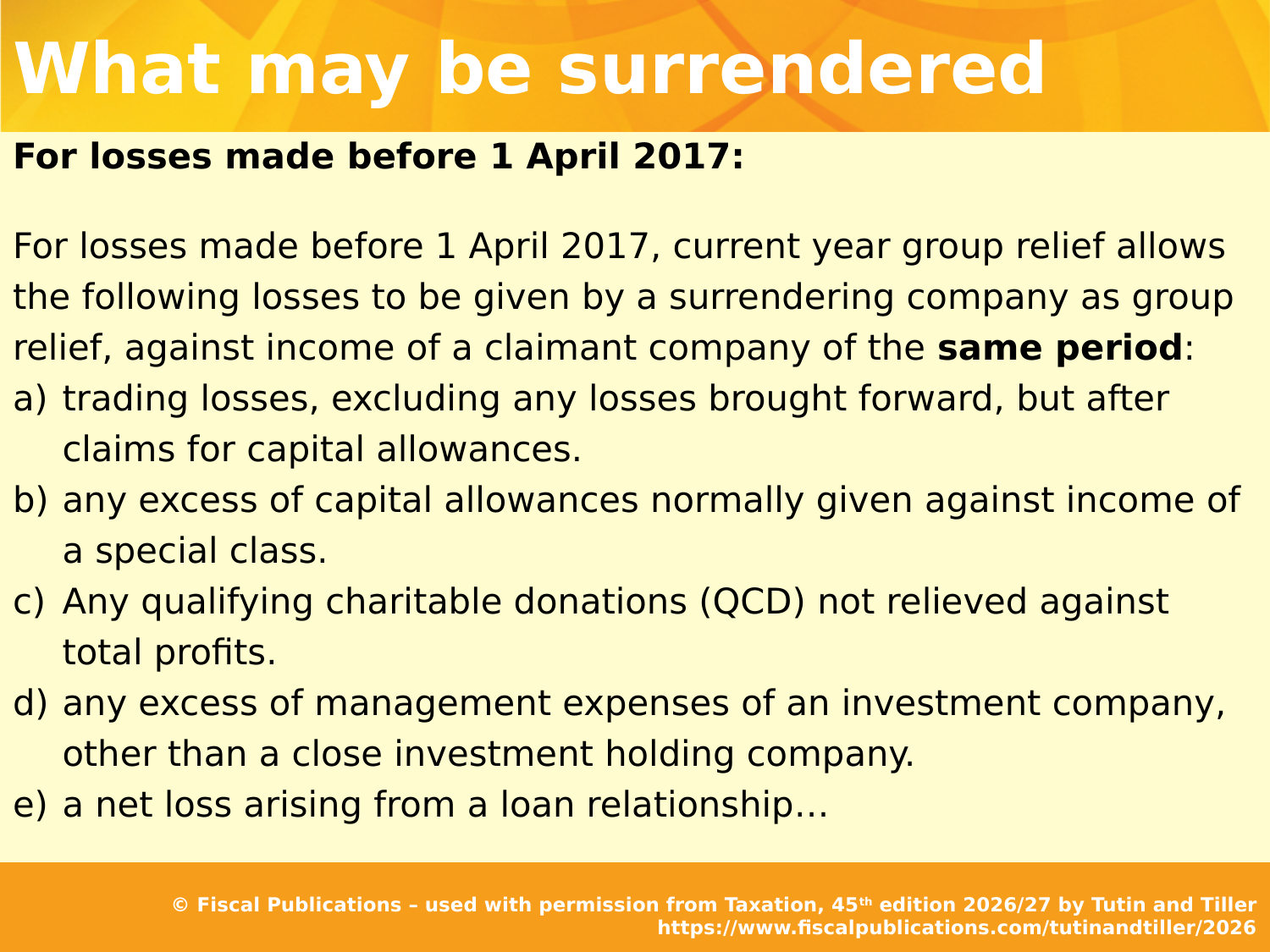

# What may be surrendered
For losses made before 1 April 2017:

For losses made before 1 April 2017, current year group relief allows the following losses to be given by a surrendering company as group relief, against income of a claimant company of the same period:
a)	trading losses, excluding any losses brought forward, but after claims for capital allowances.
b)	any excess of capital allowances normally given against income of a special class.
c)	Any qualifying charitable donations (QCD) not relieved against total profits.
d)	any excess of management expenses of an investment company, other than a close investment holding company.
e)	a net loss arising from a loan relationship…